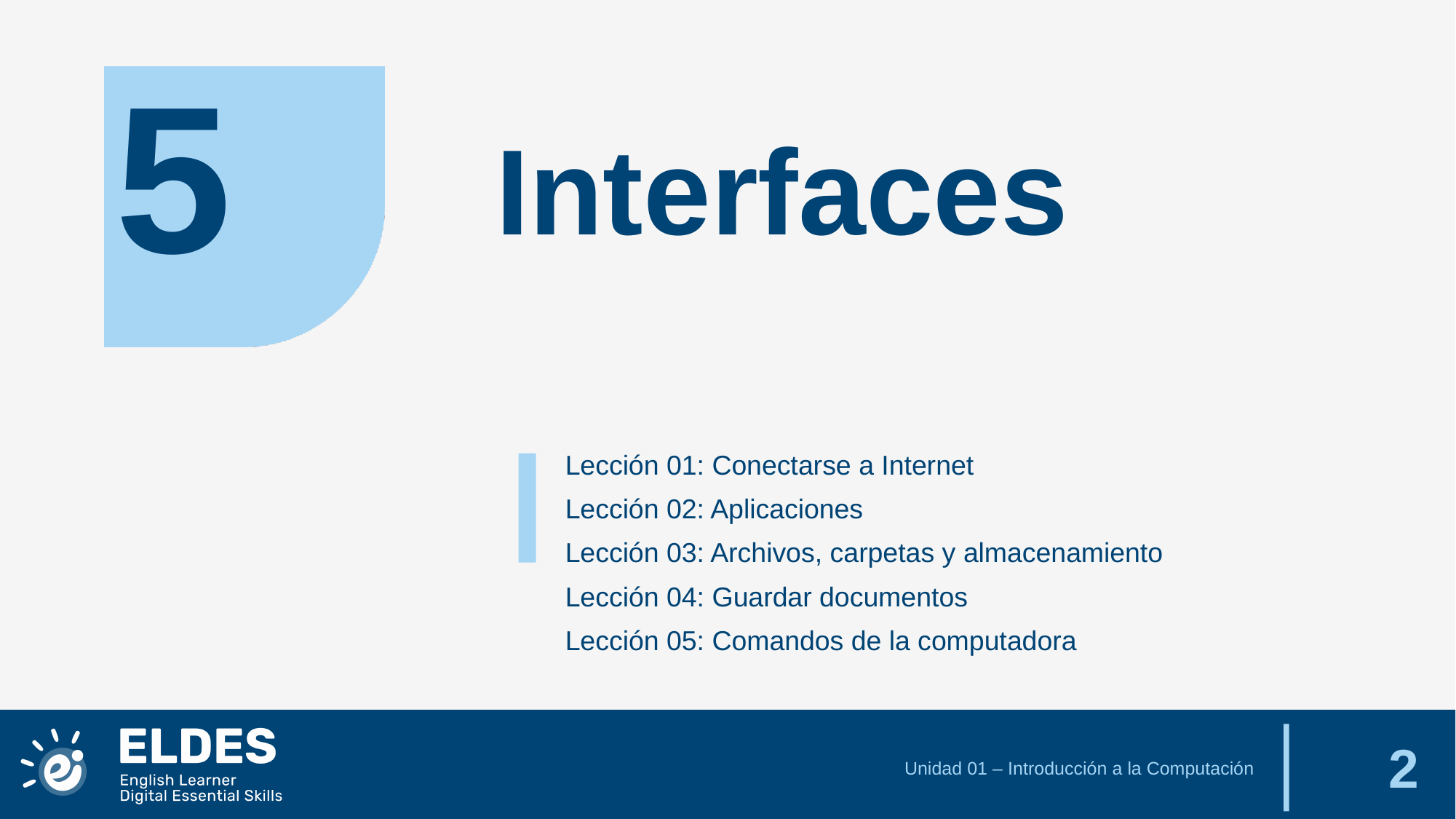

5
Interfaces
Lección 01: Conectarse a Internet
Lección 02: Aplicaciones
Lección 03: Archivos, carpetas y almacenamiento
Lección 04: Guardar documentos
Lección 05: Comandos de la computadora
2
Unidad 01 – Introducción a la Computación